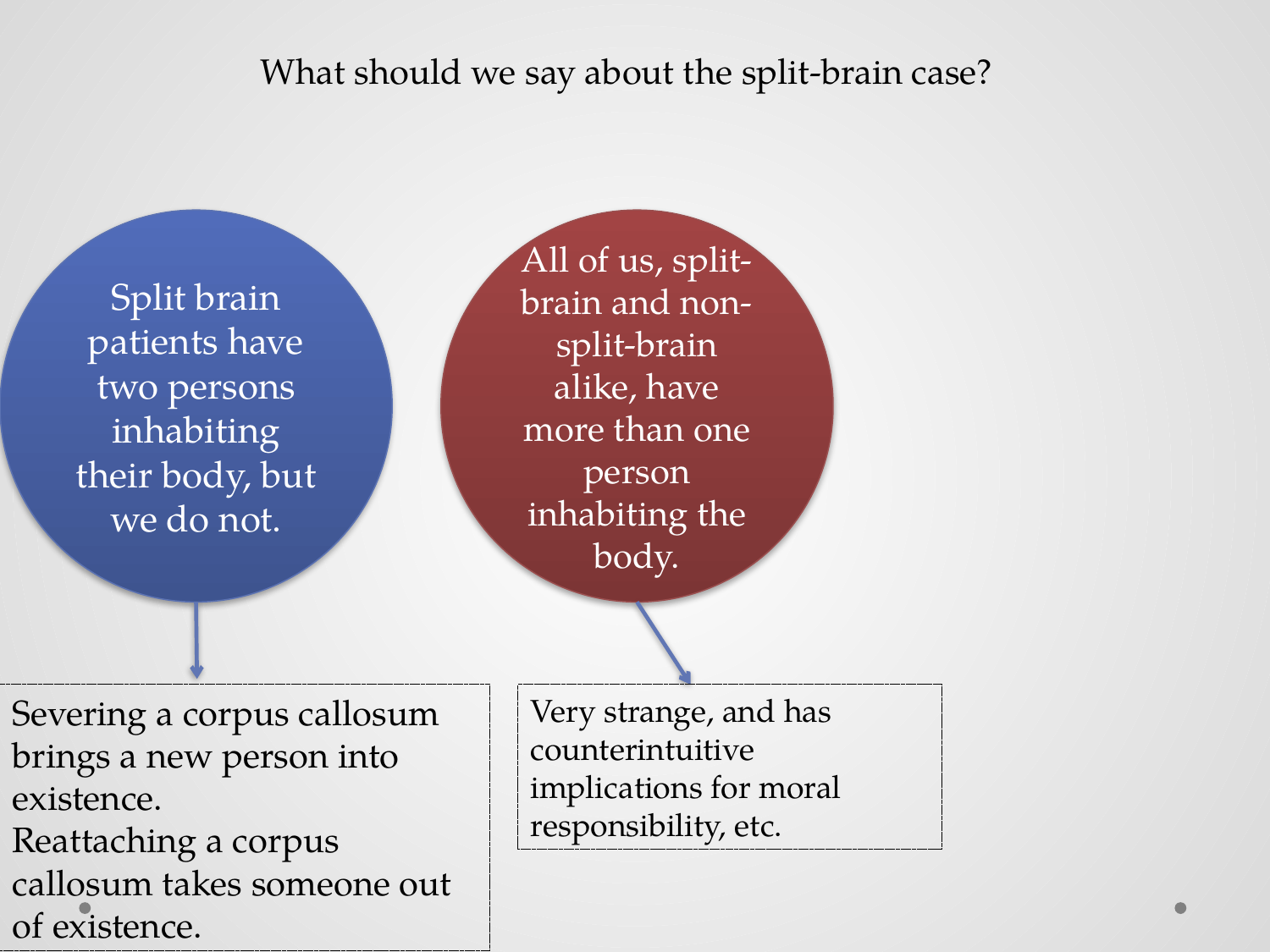

What should we say about the split-brain case?
Split brain patients have two persons inhabiting their body, but we do not.
All of us, split-brain and non-split-brain alike, have more than one person inhabiting the body.
Very strange, and has counterintuitive implications for moral responsibility, etc.
Severing a corpus callosum brings a new person into existence.
Reattaching a corpus callosum takes someone out of existence.